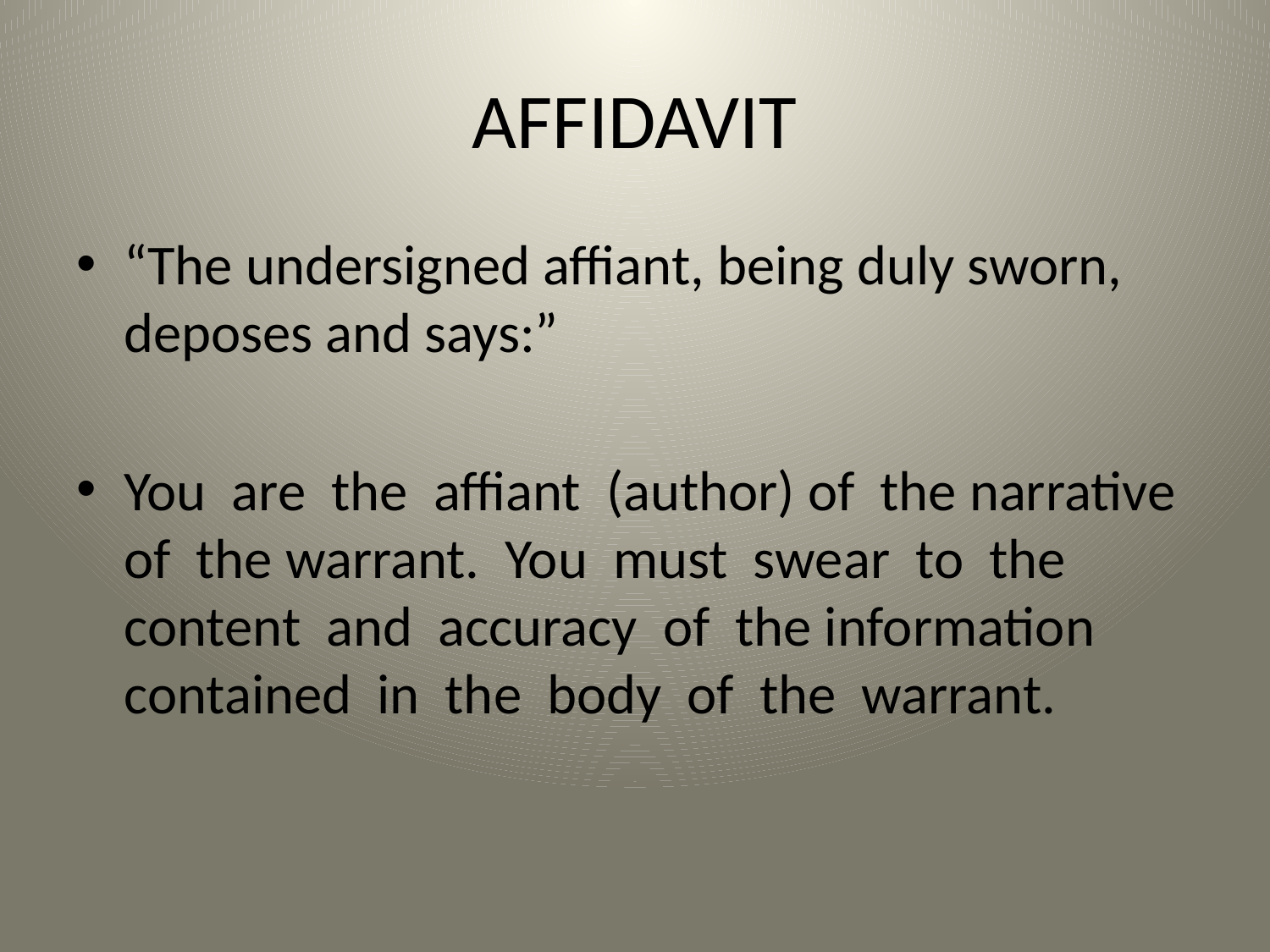

# AFFIDAVIT
“The undersigned affiant, being duly sworn, deposes and says:”

You  are  the  affiant  (author) of  the narrative  of  the warrant.  You  must  swear  to  the  content  and  accuracy  of  the information  contained  in  the  body  of  the  warrant.